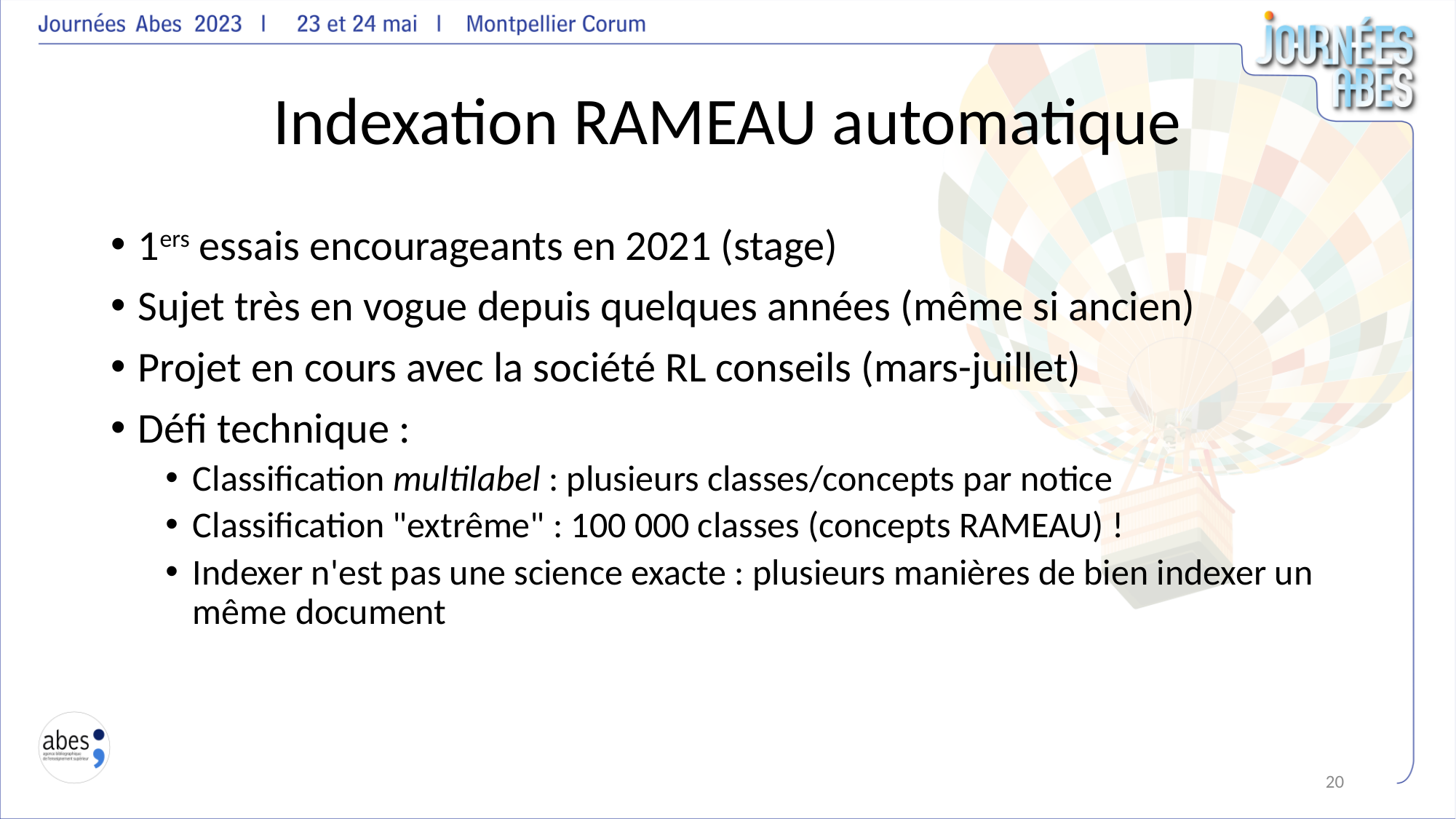

# Indexation RAMEAU automatique
1ers essais encourageants en 2021 (stage)
Sujet très en vogue depuis quelques années (même si ancien)
Projet en cours avec la société RL conseils (mars-juillet)
Défi technique :
Classification multilabel : plusieurs classes/concepts par notice
Classification "extrême" : 100 000 classes (concepts RAMEAU) !
Indexer n'est pas une science exacte : plusieurs manières de bien indexer un même document

20